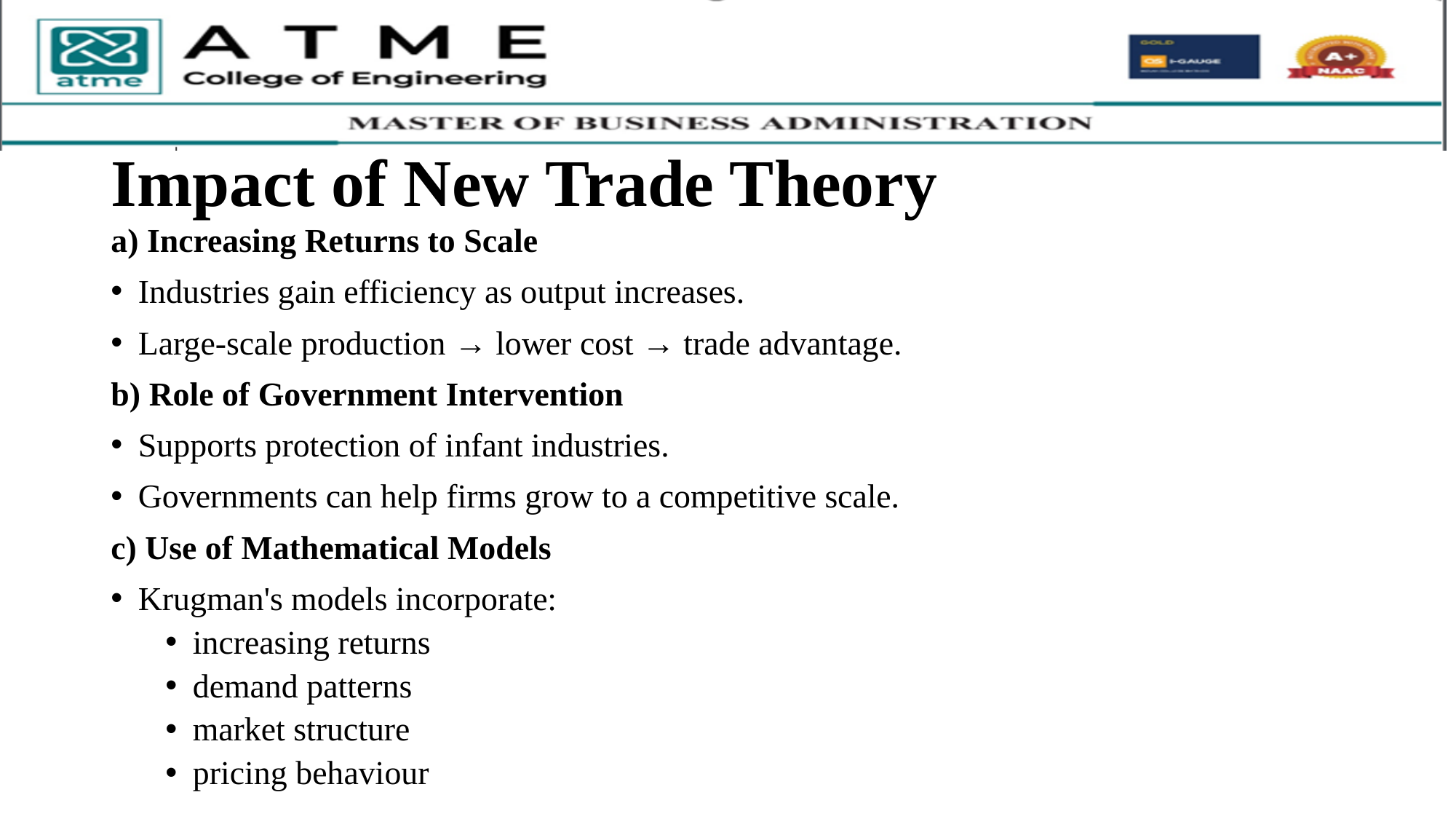

# Impact of New Trade Theory
a) Increasing Returns to Scale
Industries gain efficiency as output increases.
Large-scale production → lower cost → trade advantage.
b) Role of Government Intervention
Supports protection of infant industries.
Governments can help firms grow to a competitive scale.
c) Use of Mathematical Models
Krugman's models incorporate:
increasing returns
demand patterns
market structure
pricing behaviour